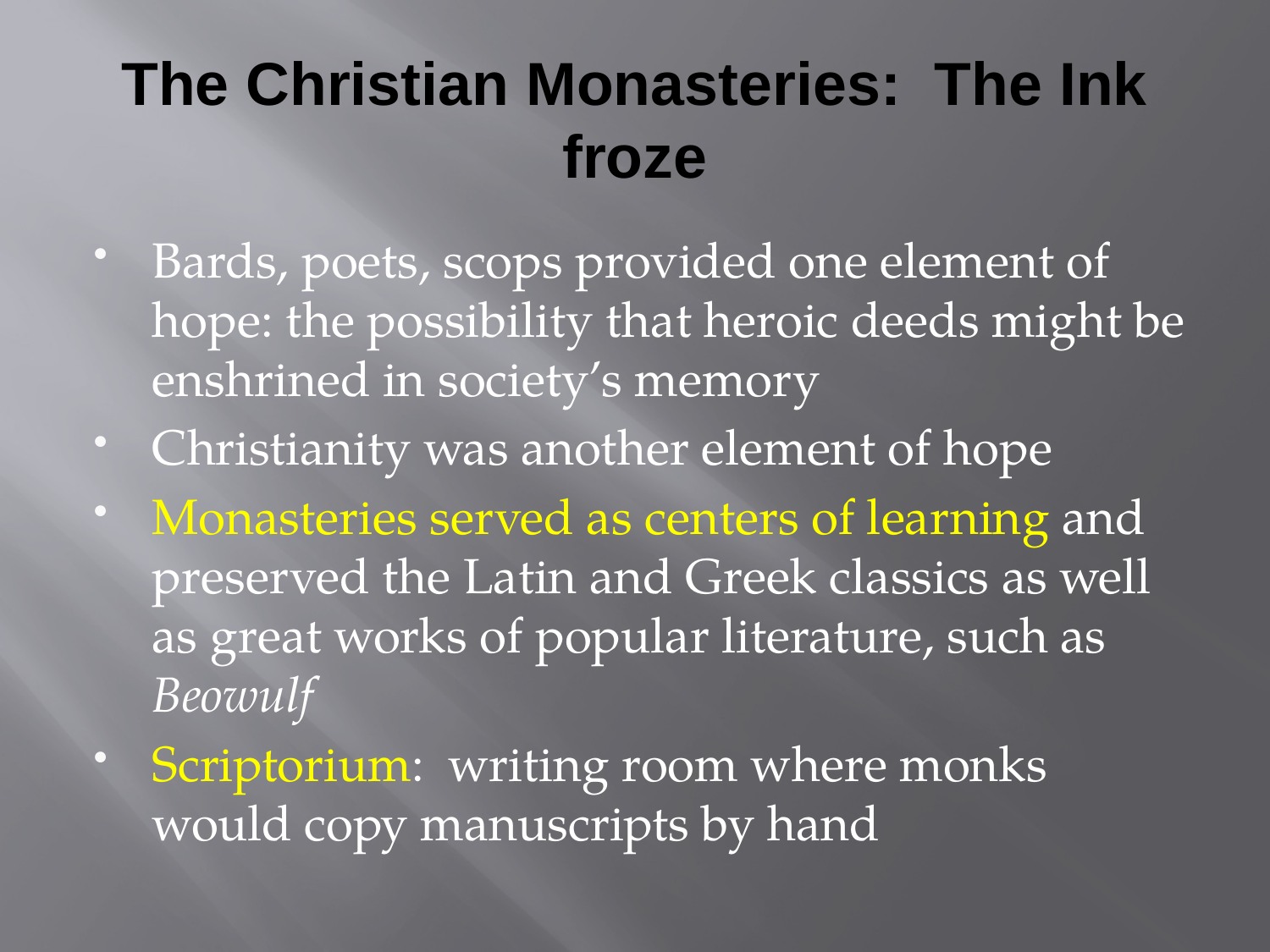

# The Christian Monasteries:  The Ink froze
Bards, poets, scops provided one element of hope: the possibility that heroic deeds might be enshrined in society’s memory
Christianity was another element of hope
Monasteries served as centers of learning and preserved the Latin and Greek classics as well as great works of popular literature, such as Beowulf
Scriptorium:  writing room where monks would copy manuscripts by hand